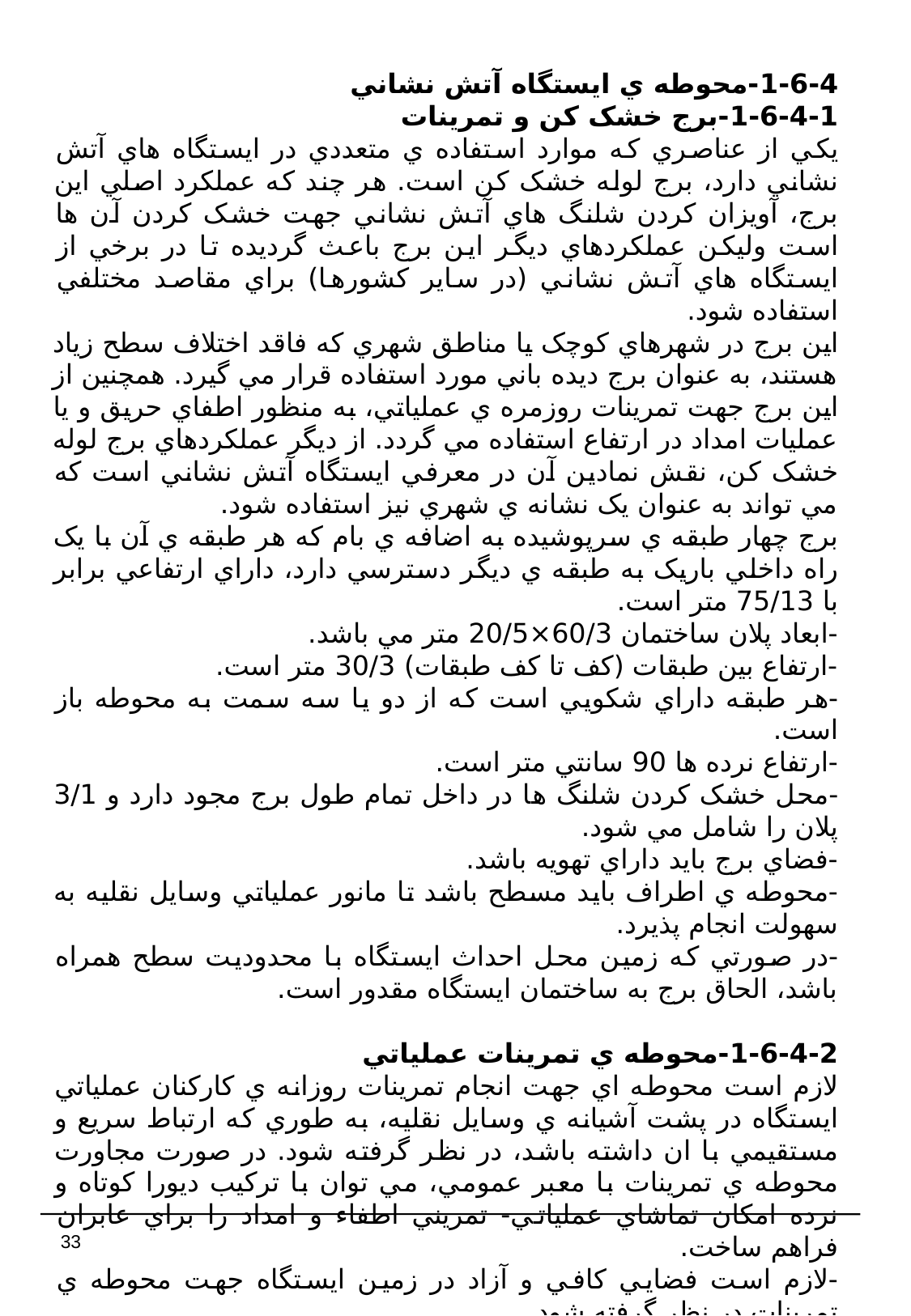

1-6-4-محوطه ي ايستگاه آتش نشاني
1-6-4-1-برج خشک کن و تمرينات
يکي از عناصري که موارد استفاده ي متعددي در ايستگاه هاي آتش نشاني دارد، برج لوله خشک کن است. هر چند که عملکرد اصلي اين برج، آويزان کردن شلنگ هاي آتش نشاني جهت خشک کردن آن ها است وليکن عملکردهاي ديگر اين برج باعث گرديده تا در برخي از ايستگاه هاي آتش نشاني (در ساير کشورها) براي مقاصد مختلفي استفاده شود.
اين برج در شهرهاي کوچک يا مناطق شهري که فاقد اختلاف سطح زياد هستند، به عنوان برج ديده باني مورد استفاده قرار مي گيرد. همچنين از اين برج جهت تمرينات روزمره ي عملياتي، به منظور اطفاي حريق و يا عمليات امداد در ارتفاع استفاده مي گردد. از ديگر عملکردهاي برج لوله خشک کن، نقش نمادين آن در معرفي ايستگاه آتش نشاني است که مي تواند به عنوان يک نشانه ي شهري نيز استفاده شود.
برج چهار طبقه ي سرپوشيده به اضافه ي بام که هر طبقه ي آن با يک راه داخلي باريک به طبقه ي ديگر دسترسي دارد، داراي ارتفاعي برابر با 75/13 متر است.
-ابعاد پلان ساختمان 60/3×20/5 متر مي باشد.
-ارتفاع بين طبقات (کف تا کف طبقات) 30/3 متر است.
-هر طبقه داراي شکويي است که از دو يا سه سمت به محوطه باز است.
-ارتفاع نرده ها 90 سانتي متر است.
-محل خشک کردن شلنگ ها در داخل تمام طول برج مجود دارد و 3/1 پلان را شامل مي شود.
-فضاي برج بايد داراي تهويه باشد.
-محوطه ي اطراف بايد مسطح باشد تا مانور عملياتي وسايل نقليه به سهولت انجام پذيرد.
-در صورتي که زمين محل احداث ايستگاه با محدوديت سطح همراه باشد، الحاق برج به ساختمان ايستگاه مقدور است.

1-6-4-2-محوطه ي تمرينات عملياتي
لازم است محوطه اي جهت انجام تمرينات روزانه ي کارکنان عملياتي ايستگاه در پشت آشيانه ي وسايل نقليه، به طوري که ارتباط سريع و مستقيمي با ان داشته باشد، در نظر گرفته شود. در صورت مجاورت محوطه ي تمرينات با معبر عمومي، مي توان با ترکيب ديورا کوتاه و نرده امکان تماشاي عملياتي- تمريني اطفاء و امداد را براي عابران فراهم ساخت.
-لازم است فضايي کافي و آزاد در زمين ايستگاه جهت محوطه ي تمرينات در نظر گرفته شود.
-ابعاد محوطه داراي 31 متر عرض و 23 متر عمق است.
-محوطه بايد داراي مقاومت کافي براي تردد سنگين ترين وسايل نقليه ي عملياتي باشد.
-محوطه بايد به طريقي طراحي شود که مقدار مناسب آب و مواد لازم را در مدت زمان تعيين شده تخليه کند .

33